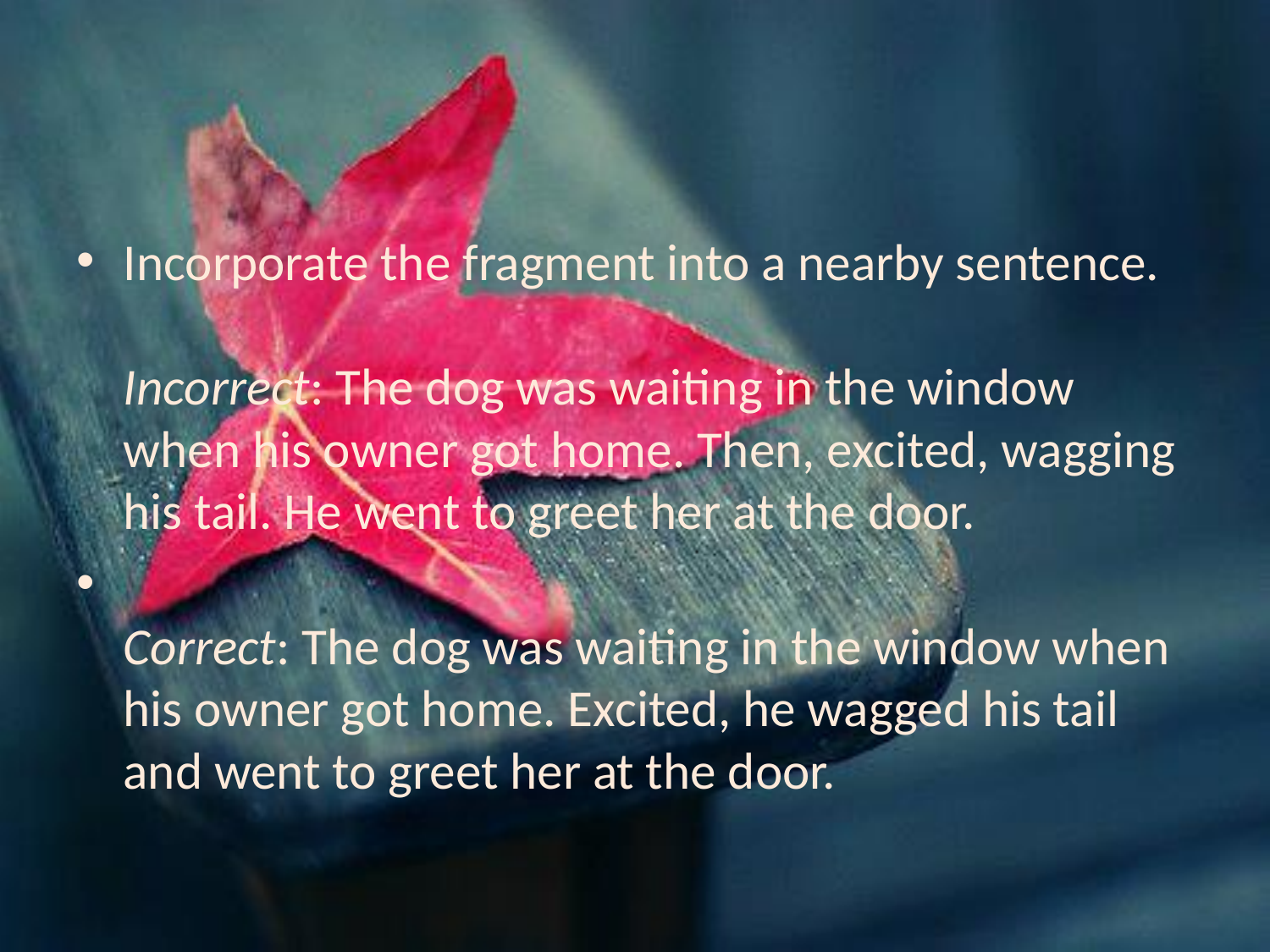

#
Incorporate the fragment into a nearby sentence. 
Incorrect: The dog was waiting in the window when his owner got home. Then, excited, wagging his tail. He went to greet her at the door.
Correct: The dog was waiting in the window when his owner got home. Excited, he wagged his tail and went to greet her at the door.